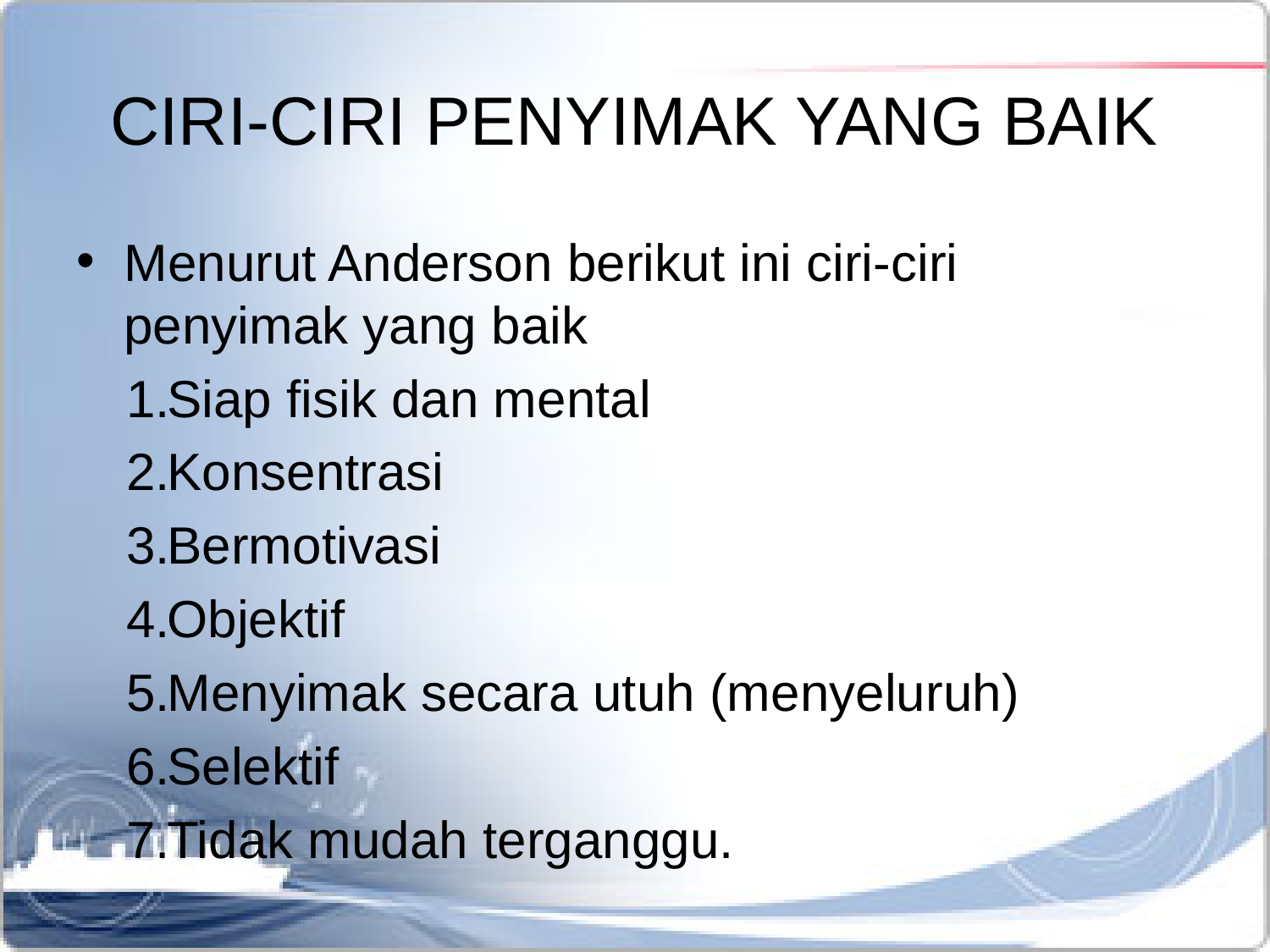

# CIRI-CIRI PENYIMAK YANG BAIK
Menurut Anderson berikut ini ciri-ciri penyimak yang baik
Siap fisik dan mental
Konsentrasi
Bermotivasi
Objektif
Menyimak secara utuh (menyeluruh)
Selektif
Tidak mudah terganggu.